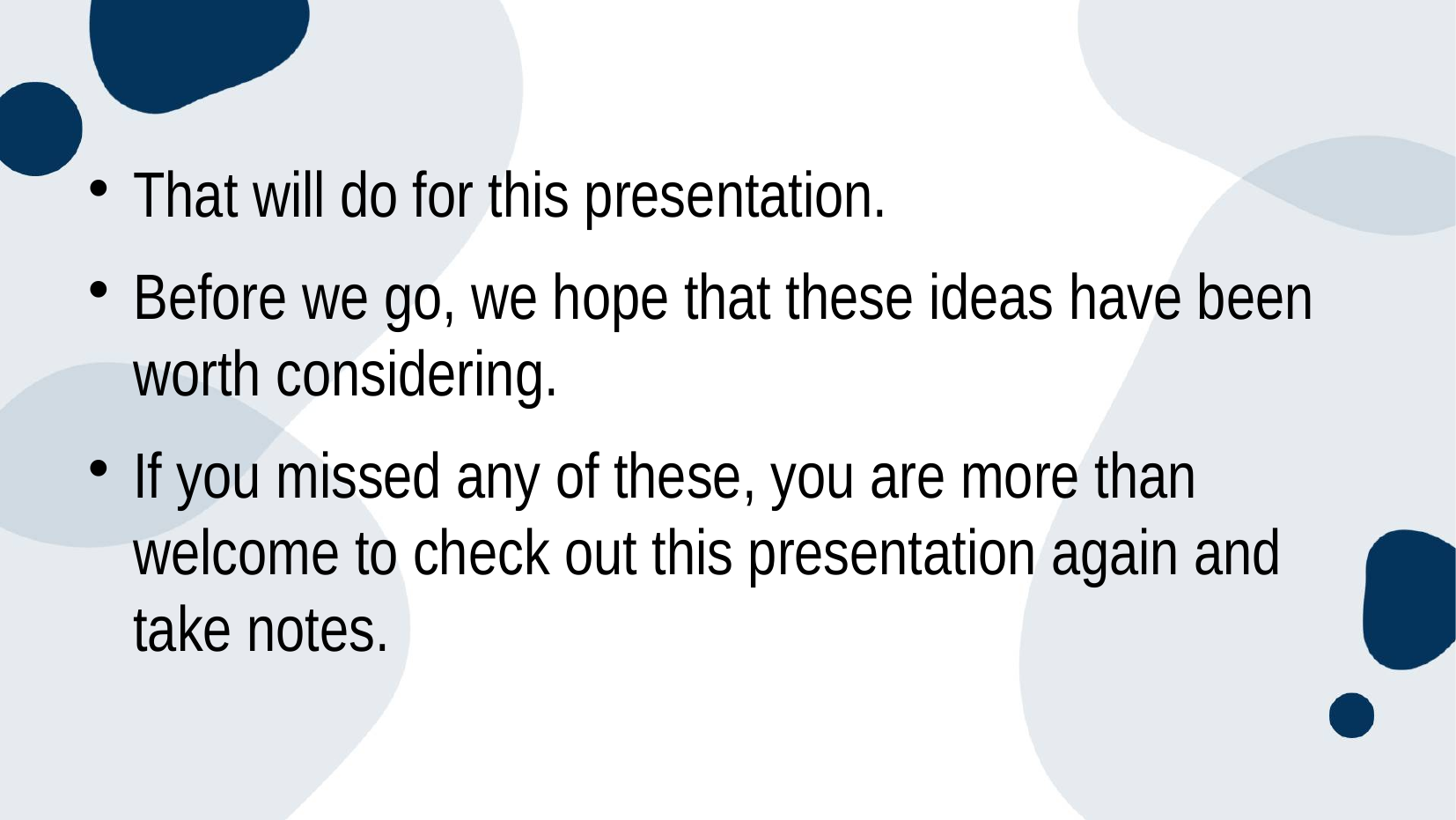

#
That will do for this presentation.
Before we go, we hope that these ideas have been worth considering.
If you missed any of these, you are more than welcome to check out this presentation again and take notes.